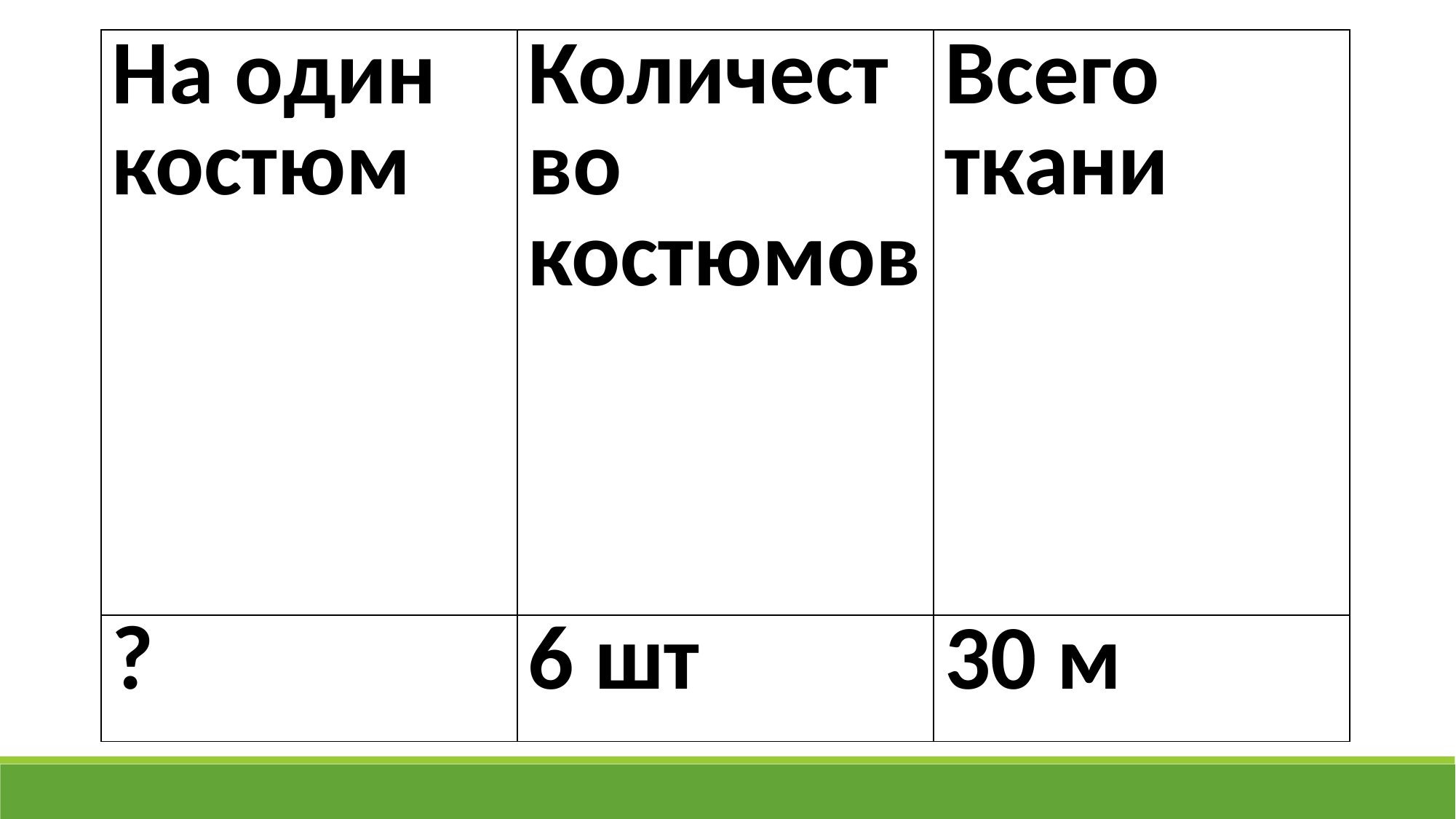

| На один костюм | Количество костюмов | Всего ткани |
| --- | --- | --- |
| ? | 6 шт | 30 м |